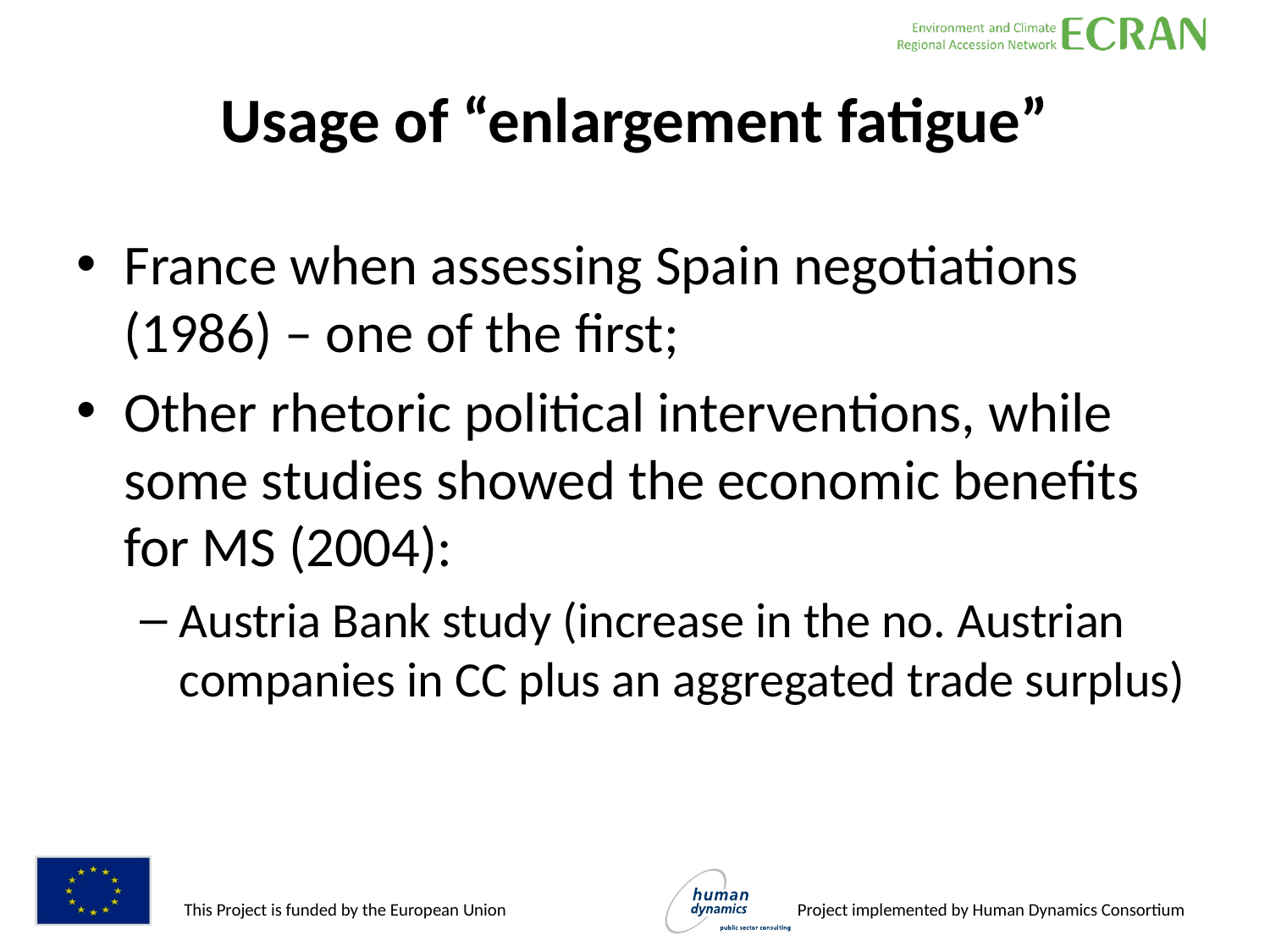

# Usage of “enlargement fatigue”
France when assessing Spain negotiations (1986) – one of the first;
Other rhetoric political interventions, while some studies showed the economic benefits for MS (2004):
Austria Bank study (increase in the no. Austrian companies in CC plus an aggregated trade surplus)